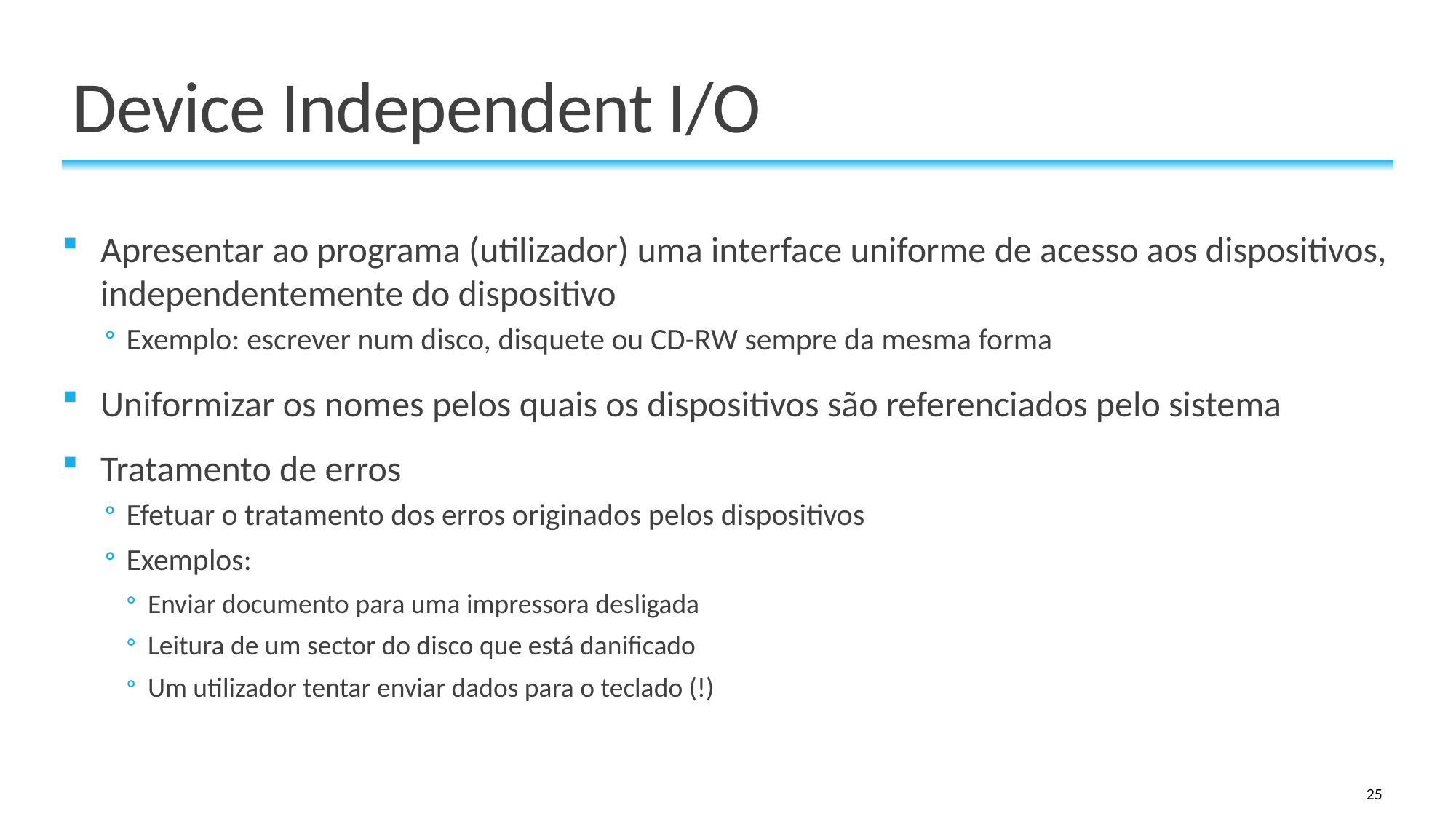

# Device Independent I/O
Apresentar ao programa (utilizador) uma interface uniforme de acesso aos dispositivos, independentemente do dispositivo
Exemplo: escrever num disco, disquete ou CD-RW sempre da mesma forma
Uniformizar os nomes pelos quais os dispositivos são referenciados pelo sistema
Tratamento de erros
Efetuar o tratamento dos erros originados pelos dispositivos
Exemplos:
Enviar documento para uma impressora desligada
Leitura de um sector do disco que está danificado
Um utilizador tentar enviar dados para o teclado (!)
25